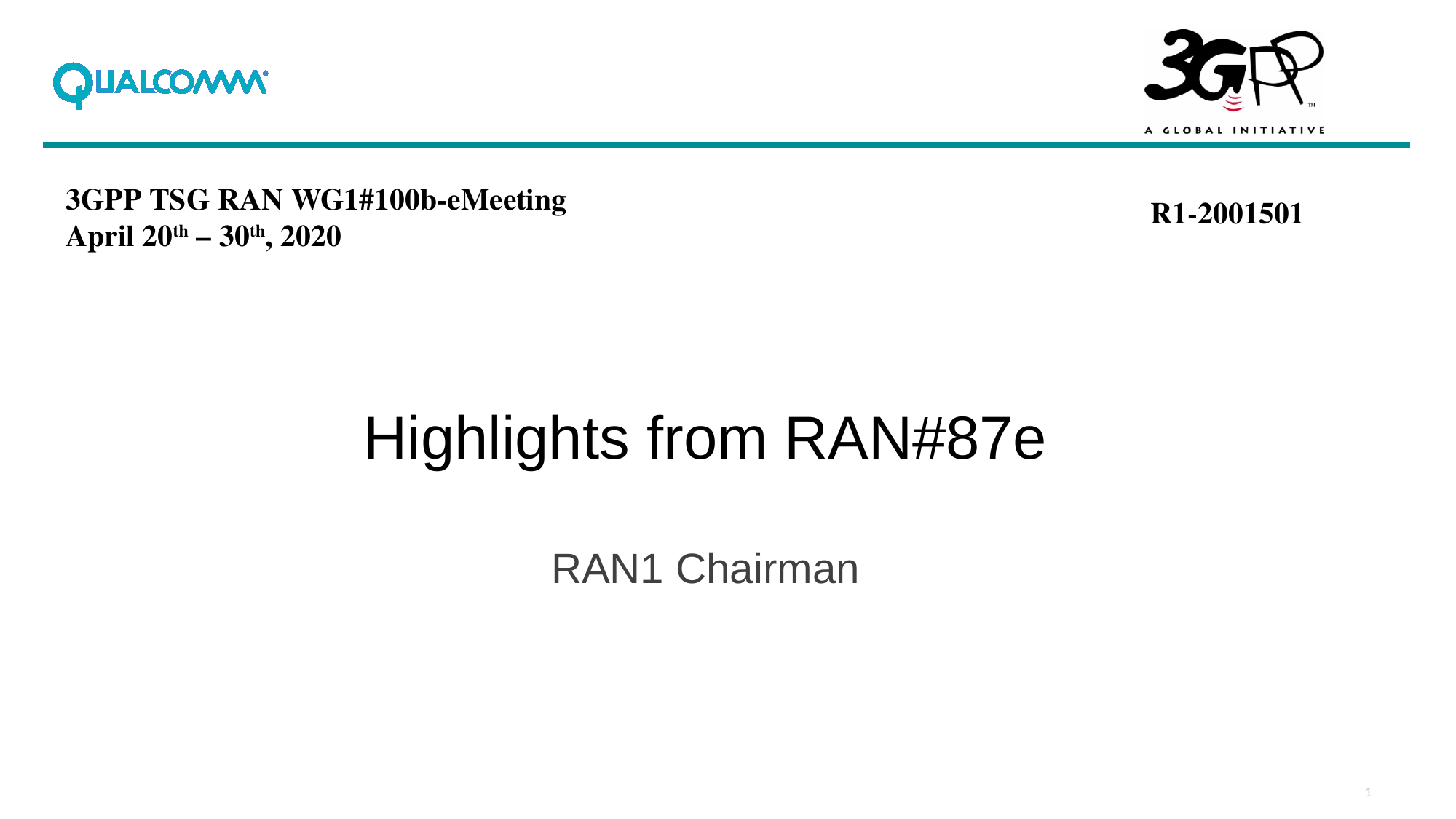

3GPP TSG RAN WG1#100b-eMeeting
April 20th – 30th, 2020
R1-2001501
Highlights from RAN#87e

RAN1 Chairman